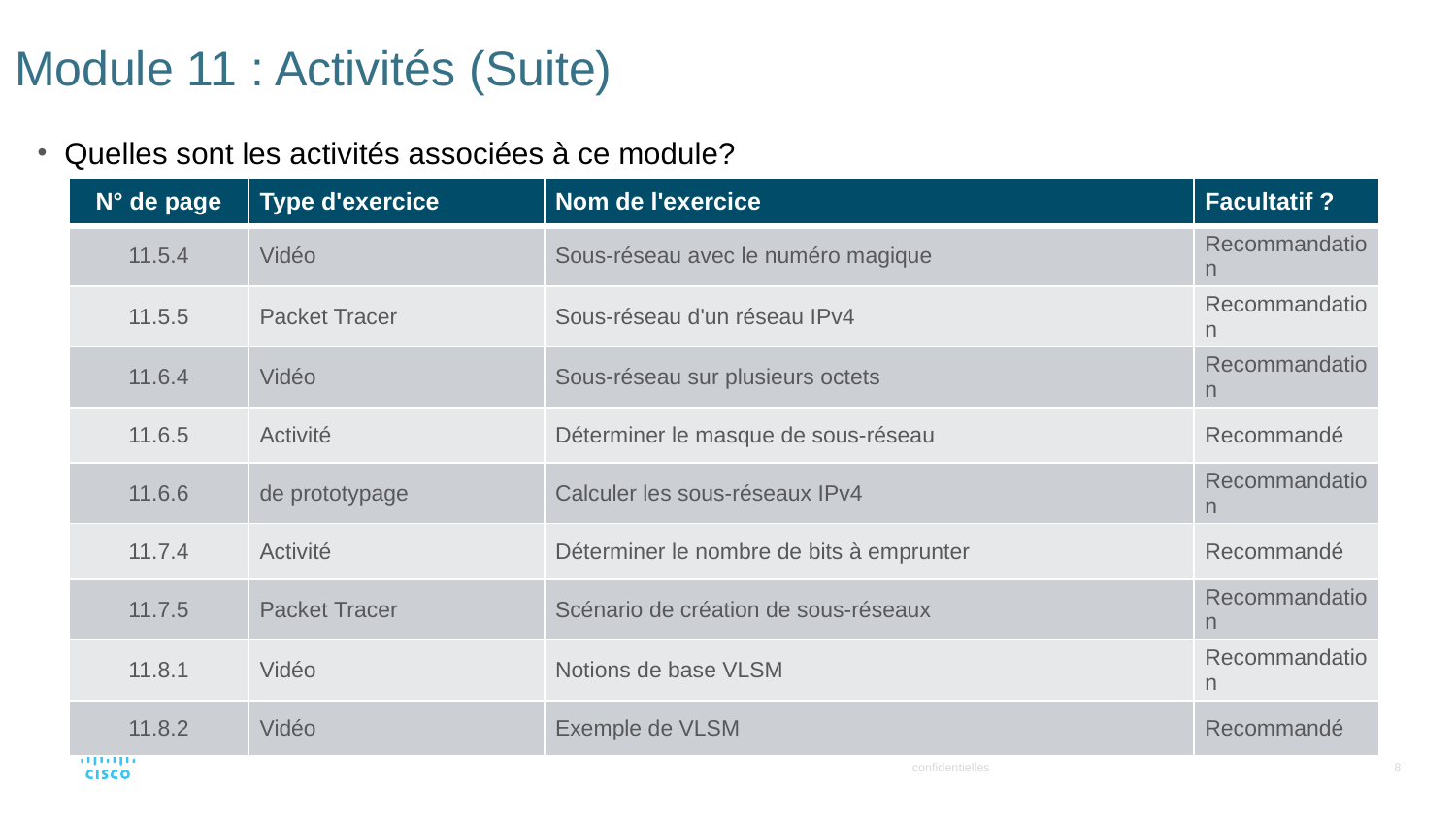

# Module 11 : Activités (Suite)
Quelles sont les activités associées à ce module?

| N° de page | Type d'exercice | Nom de l'exercice | Facultatif ? |
| --- | --- | --- | --- |
| 11.5.4 | Vidéo | Sous-réseau avec le numéro magique | Recommandation |
| 11.5.5 | Packet Tracer | Sous-réseau d'un réseau IPv4 | Recommandation |
| 11.6.4 | Vidéo | Sous-réseau sur plusieurs octets | Recommandation |
| 11.6.5 | Activité | Déterminer le masque de sous-réseau | Recommandé |
| 11.6.6 | de prototypage | Calculer les sous-réseaux IPv4 | Recommandation |
| 11.7.4 | Activité | Déterminer le nombre de bits à emprunter | Recommandé |
| 11.7.5 | Packet Tracer | Scénario de création de sous-réseaux | Recommandation |
| 11.8.1 | Vidéo | Notions de base VLSM | Recommandation |
| 11.8.2 | Vidéo | Exemple de VLSM | Recommandé |